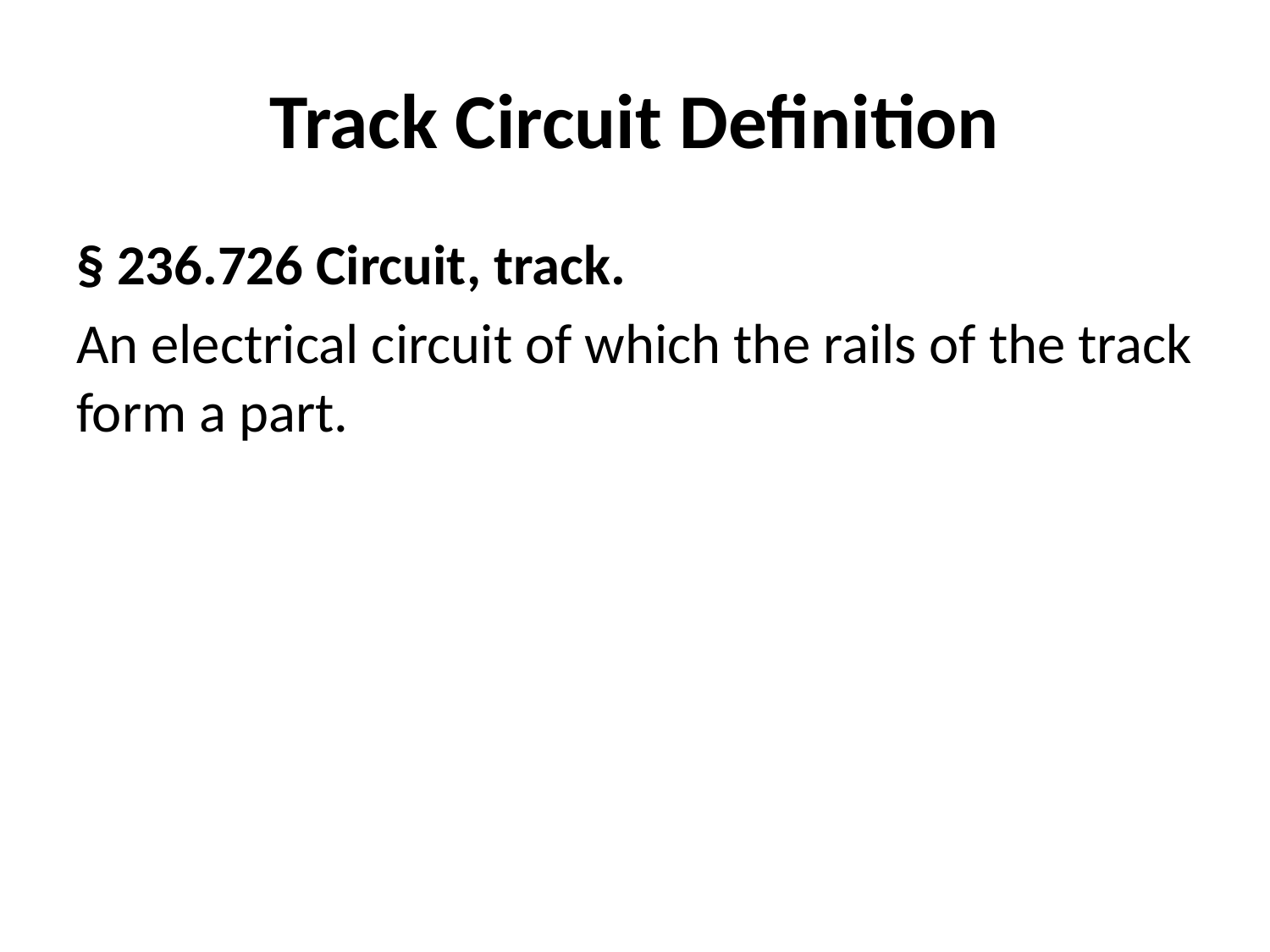

# Track Circuit Definition
§ 236.726 Circuit, track.
An electrical circuit of which the rails of the track form a part.